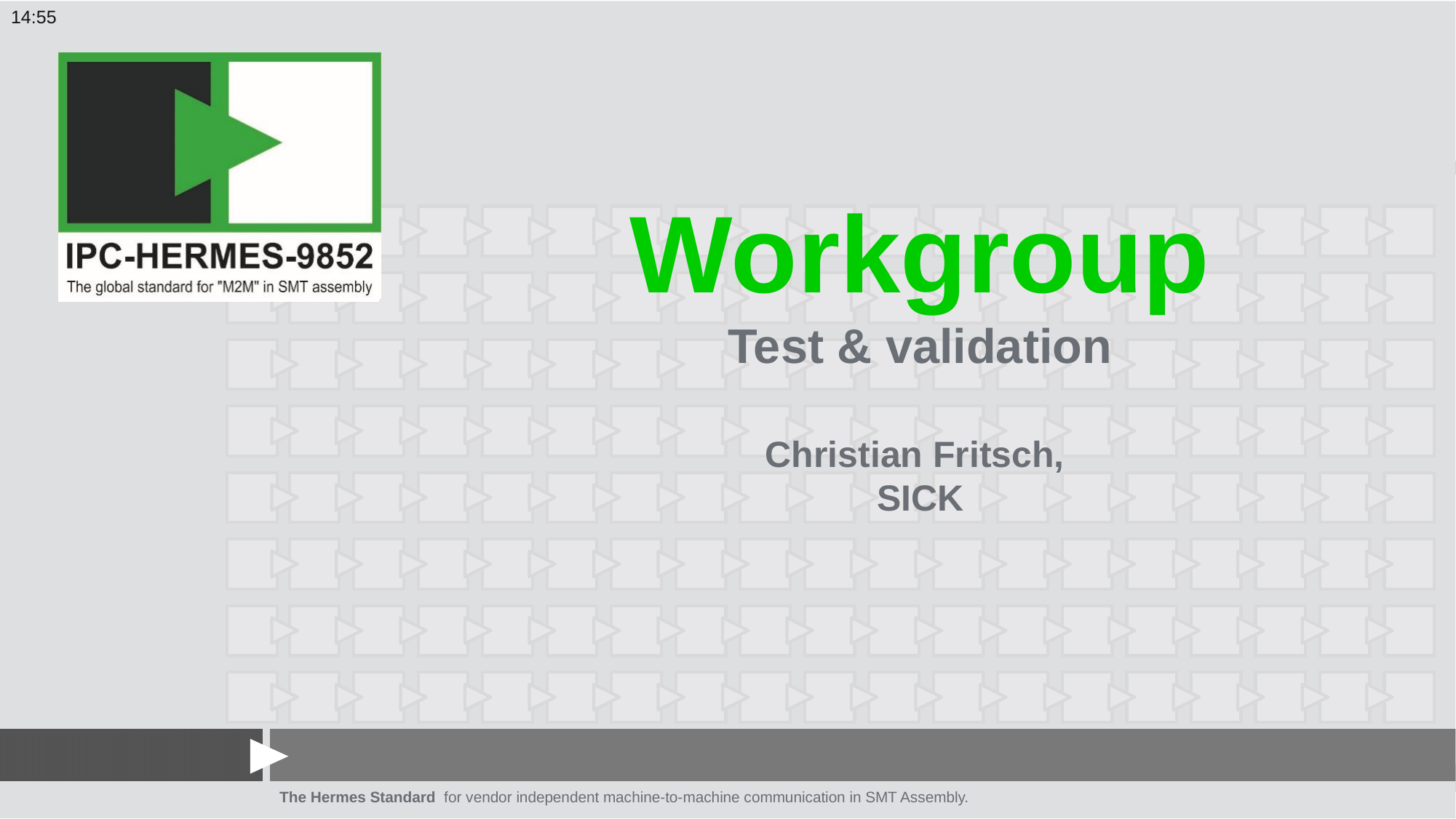

14:55
# Workgroup Test & validation Christian Fritsch, SICK